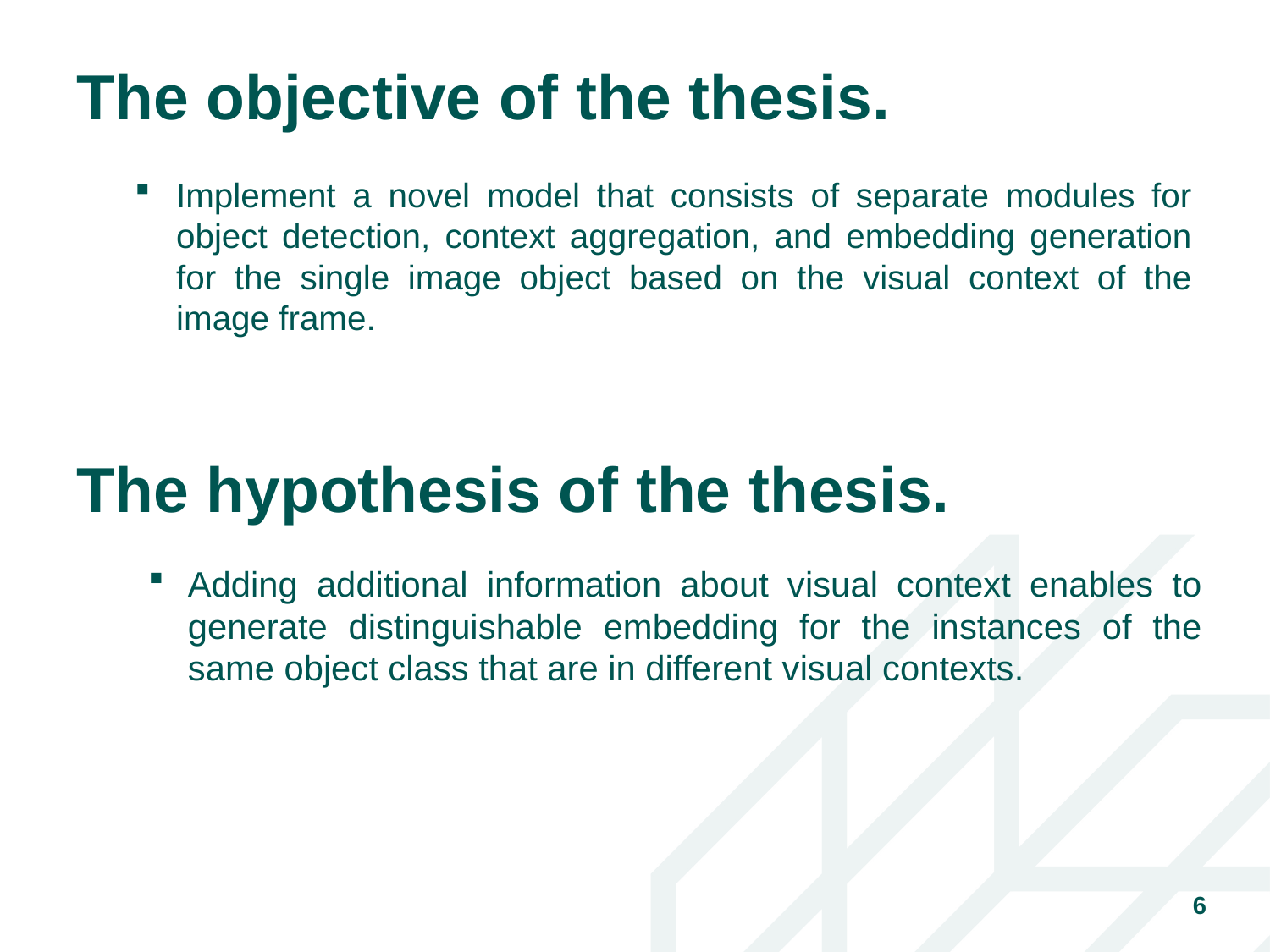

# The objective of the thesis.
Implement a novel model that consists of separate modules for object detection, context aggregation, and embedding generation for the single image object based on the visual context of the image frame.

The hypothesis of the thesis.
Adding additional information about visual context enables to generate distinguishable embedding for the instances of the same object class that are in different visual contexts.

6